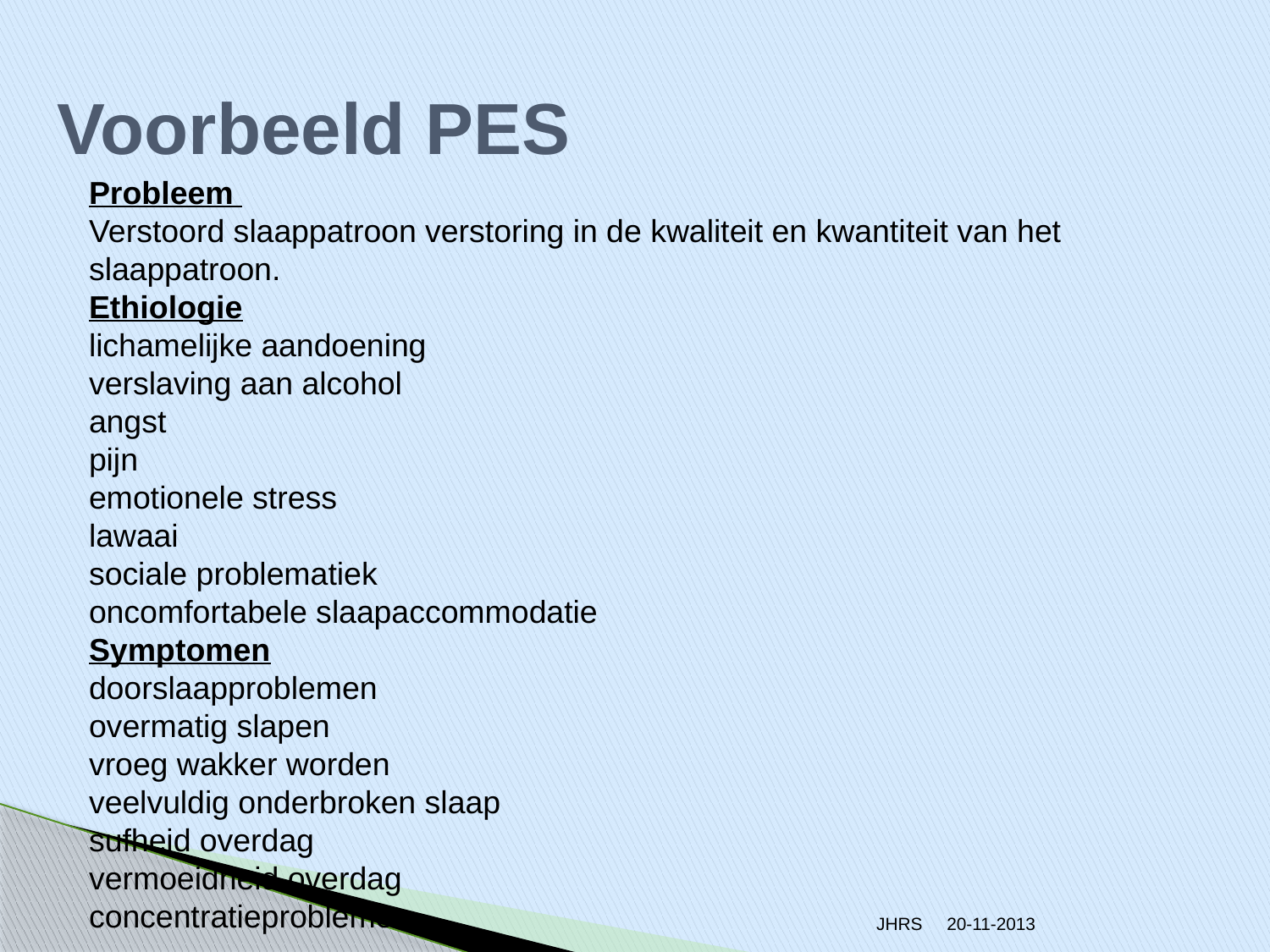

# Voorbeeld PES
Probleem
Verstoord slaappatroon verstoring in de kwaliteit en kwanti­teit van het slaap­pa­troon.
Ethiologie
lichamelijke aandoening
verslaving aan alcohol
angst
pijn
emotionele stress
lawaai
sociale problematiek
oncomfortabele slaapaccommoda­tie
Symptomen
doorslaapproblemen
overmatig slapen
vroeg wakker worden
veelvuldig onderbroken slaap
sufheid overdag
vermoeidheid overdag
concentratieproblemen

|  |
| --- |

|  |
| --- |
JHRS
20-11-2013